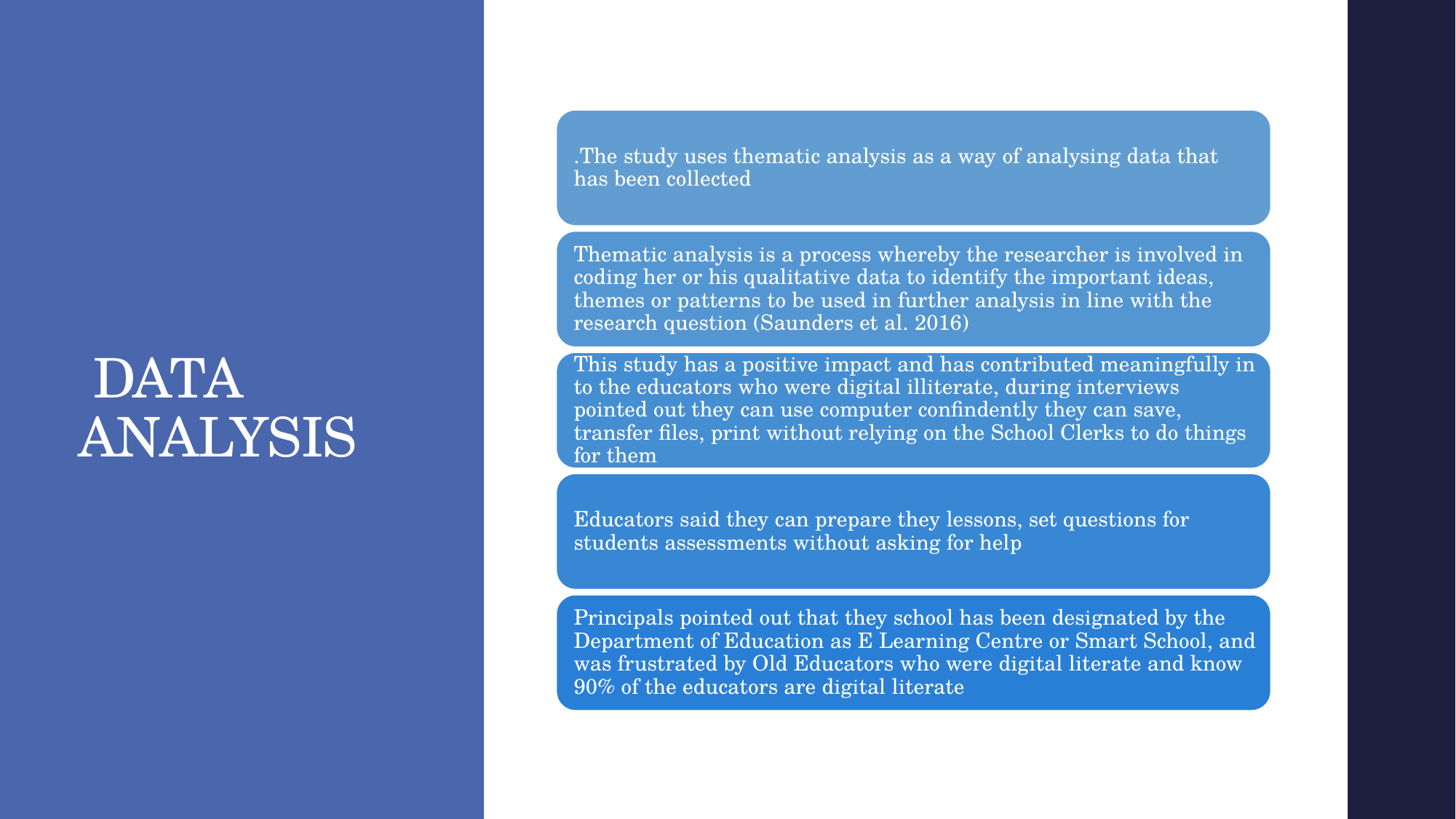

.The study uses thematic analysis as a way of analysing data that has been collected
Thematic analysis is a process whereby the researcher is involved in coding her or his qualitative data to identify the important ideas, themes or patterns to be used in further analysis in line with the research question (Saunders et al. 2016)
This study has a positive impact and has contributed meaningfully in to the educators who were digital illiterate, during interviews pointed out they can use computer confindently they can save, transfer files, print without relying on the School Clerks to do things for them
Educators said they can prepare they lessons, set questions for students assessments without asking for help
Principals pointed out that they school has been designated by the Department of Education as E Learning Centre or Smart School, and was frustrated by Old Educators who were digital literate and know 90% of the educators are digital literate
# DATA ANALYSIS